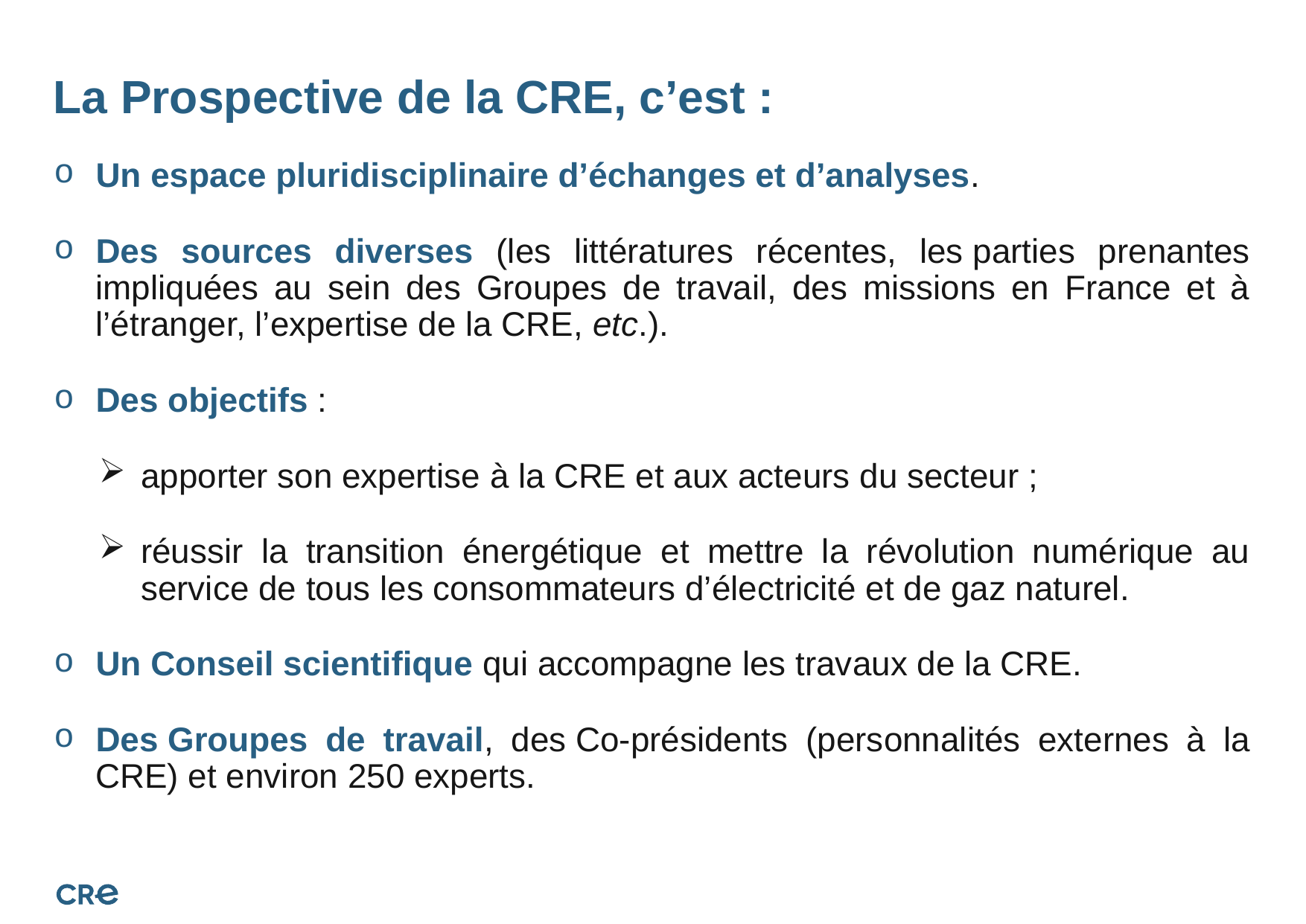

# La Prospective de la CRE, c’est :
Un espace pluridisciplinaire d’échanges et d’analyses.
Des sources diverses (les littératures récentes, les parties prenantes impliquées au sein des Groupes de travail, des missions en France et à l’étranger, l’expertise de la CRE, etc.).
Des objectifs :
apporter son expertise à la CRE et aux acteurs du secteur ;
réussir la transition énergétique et mettre la révolution numérique au service de tous les consommateurs d’électricité et de gaz naturel.
Un Conseil scientifique qui accompagne les travaux de la CRE.
Des Groupes de travail, des Co-présidents (personnalités externes à la CRE) et environ 250 experts.